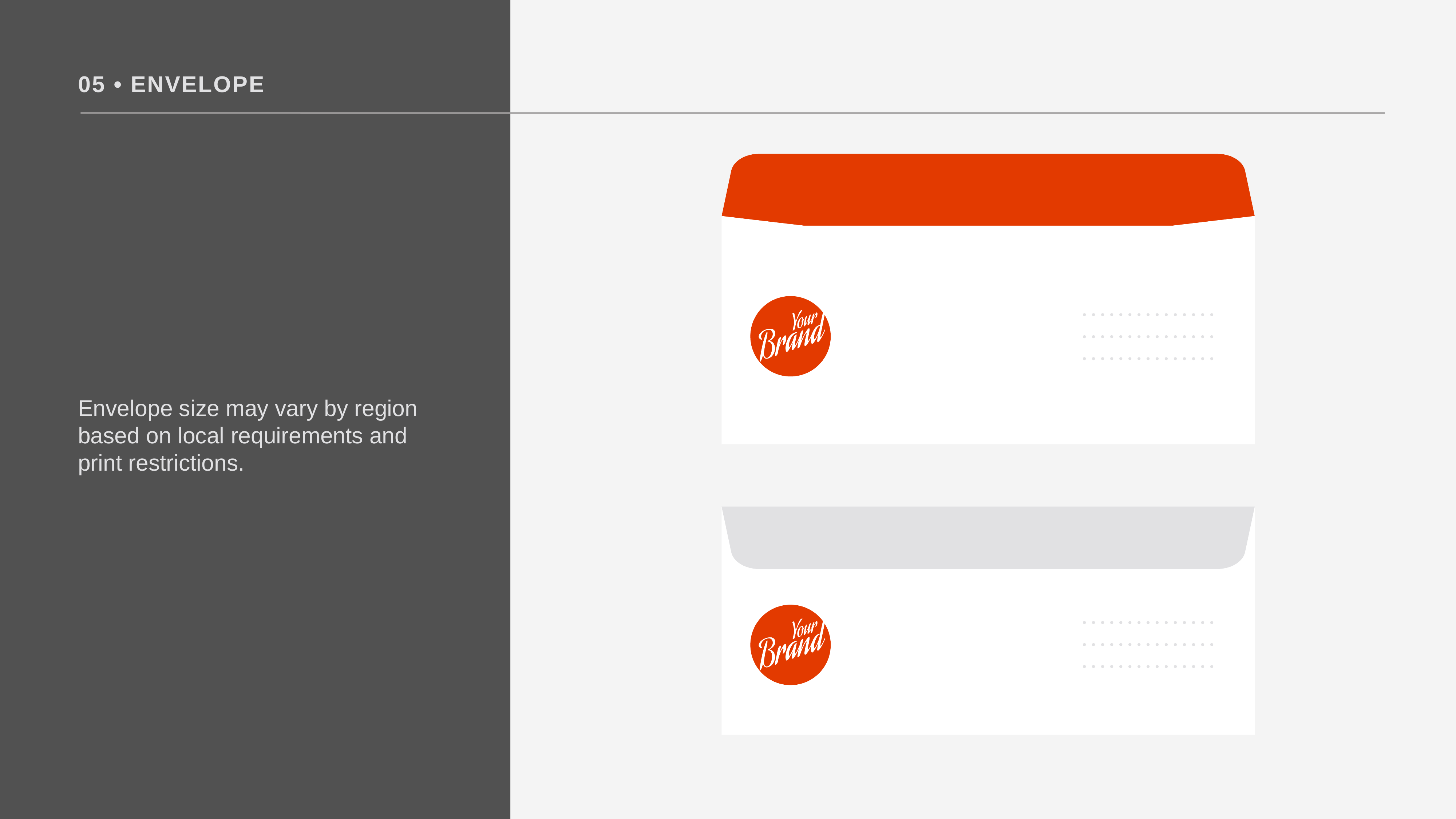

05 • Envelope

Envelope size may vary by region based on local requirements and print restrictions.